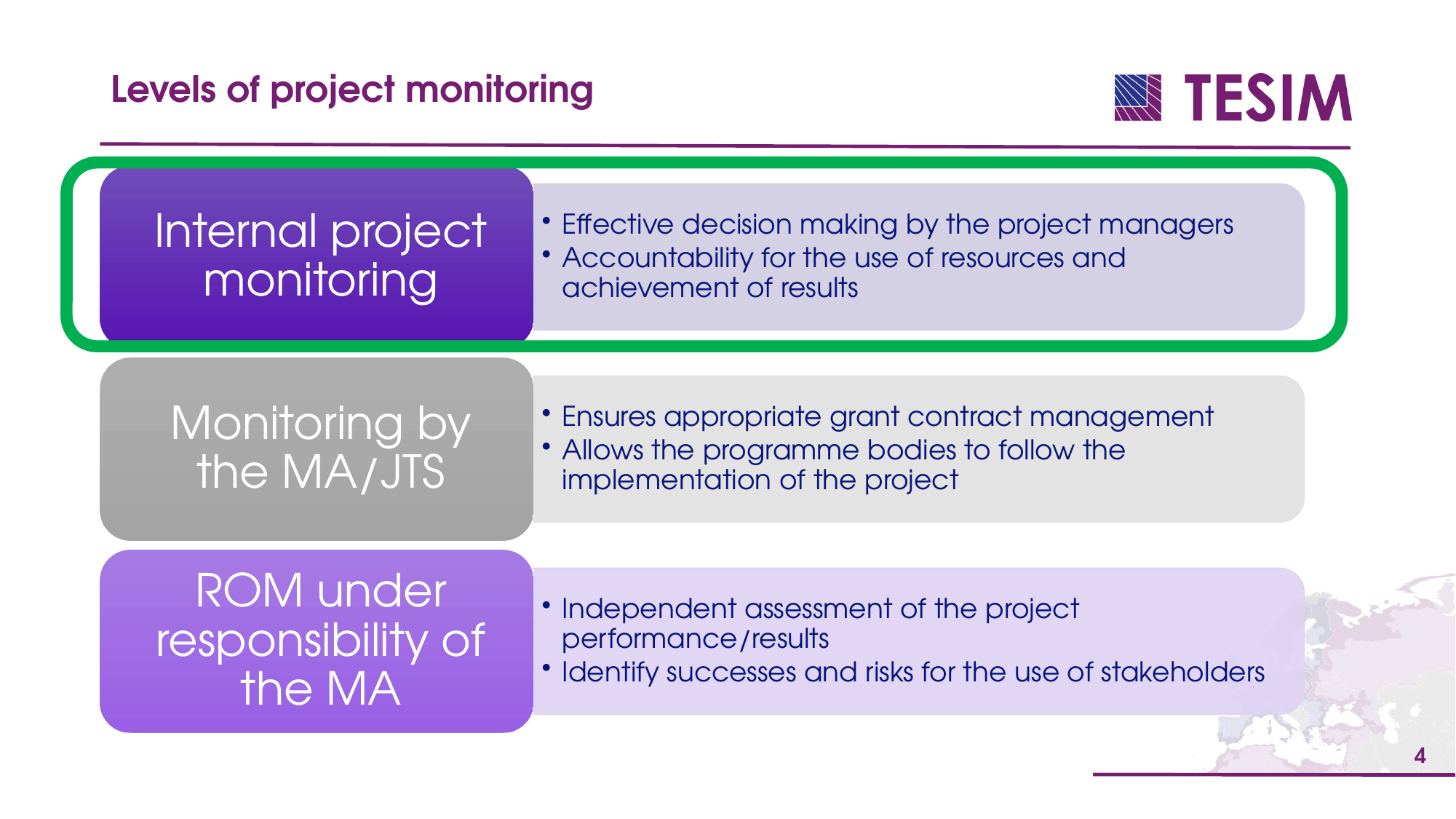

Levels of project monitoring

Effective decision making by the project managers
Accountability for the use of resources and achievement of results
Internal project monitoring
Ensures appropriate grant contract management
Allows the programme bodies to follow the implementation of the project
Monitoring by the MA/JTS
Independent assessment of the project performance/results
Identify successes and risks for the use of stakeholders
ROM under responsibility of the MA